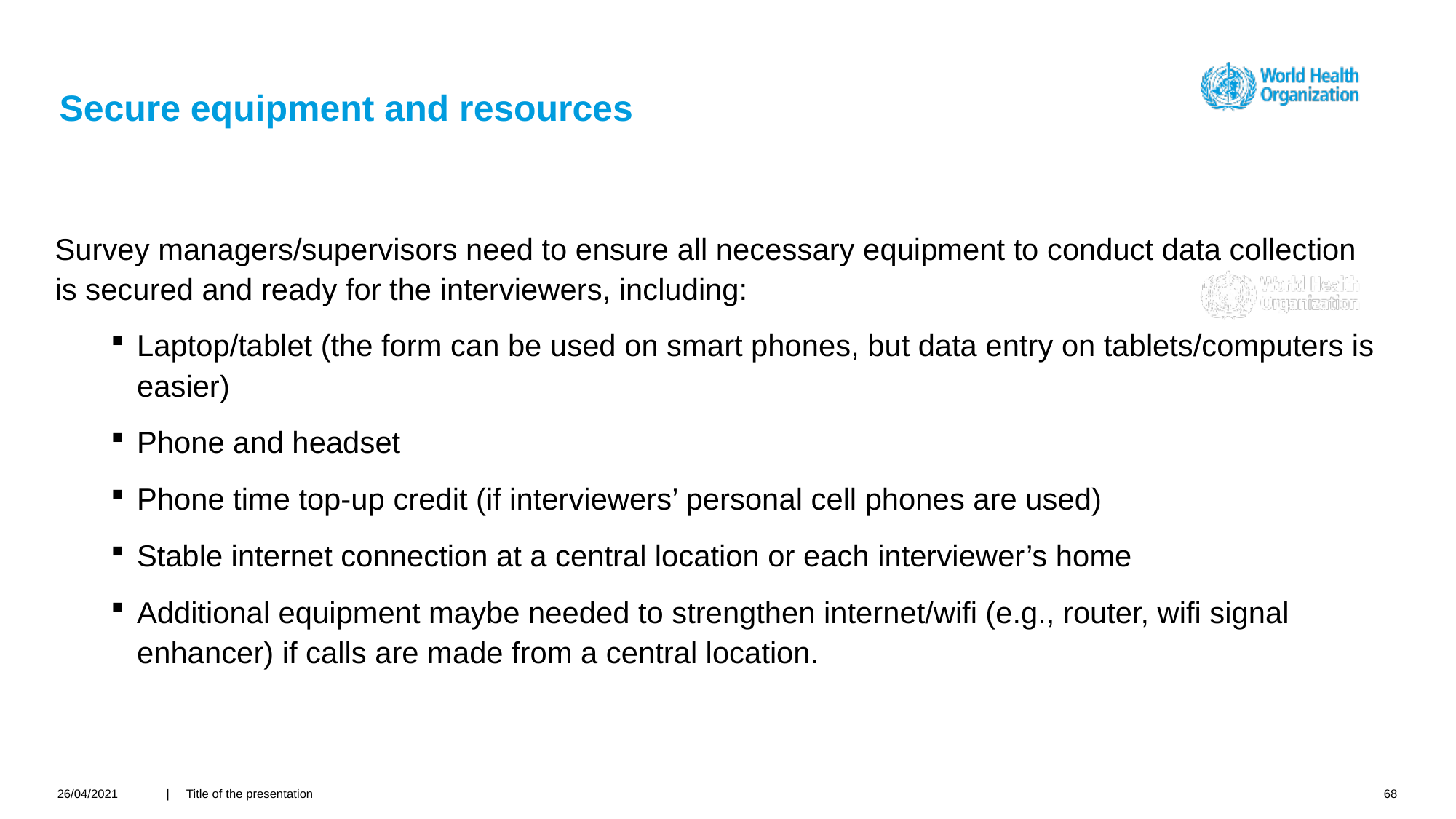

# Secure equipment and resources
Survey managers/supervisors need to ensure all necessary equipment to conduct data collection is secured and ready for the interviewers, including:
Laptop/tablet (the form can be used on smart phones, but data entry on tablets/computers is easier)
Phone and headset
Phone time top-up credit (if interviewers’ personal cell phones are used)
Stable internet connection at a central location or each interviewer’s home
Additional equipment maybe needed to strengthen internet/wifi (e.g., router, wifi signal enhancer) if calls are made from a central location.

26/04/2021
|     Title of the presentation
68